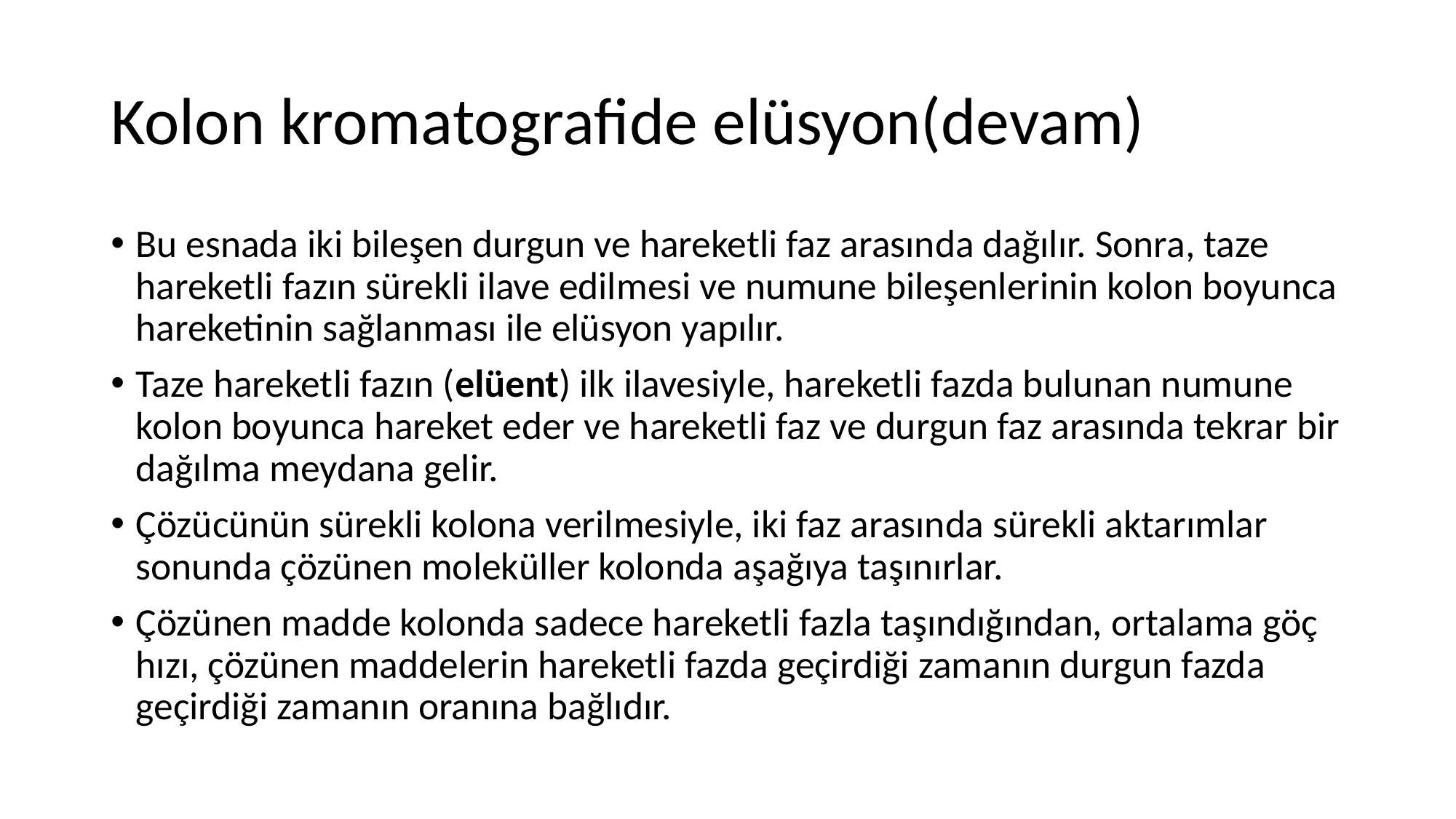

# Kolon kromatografide elüsyon(devam)
Bu esnada iki bileşen durgun ve hareketli faz arasında dağılır. Sonra, taze hareketli fazın sürekli ilave edilmesi ve numune bileşenlerinin kolon boyunca hareketinin sağlanması ile elüsyon yapılır.
Taze hareketli fazın (elüent) ilk ilavesiyle, hareketli fazda bulunan numune kolon boyunca hareket eder ve hareketli faz ve durgun faz arasında tekrar bir dağılma meydana gelir.
Çözücünün sürekli kolona verilmesiyle, iki faz arasında sürekli aktarımlar sonunda çözünen moleküller kolonda aşağıya taşınırlar.
Çözünen madde kolonda sadece hareketli fazla taşındığından, ortalama göç hızı, çözünen maddelerin hareketli fazda geçirdiği zamanın durgun fazda geçirdiği zamanın oranına bağlıdır.